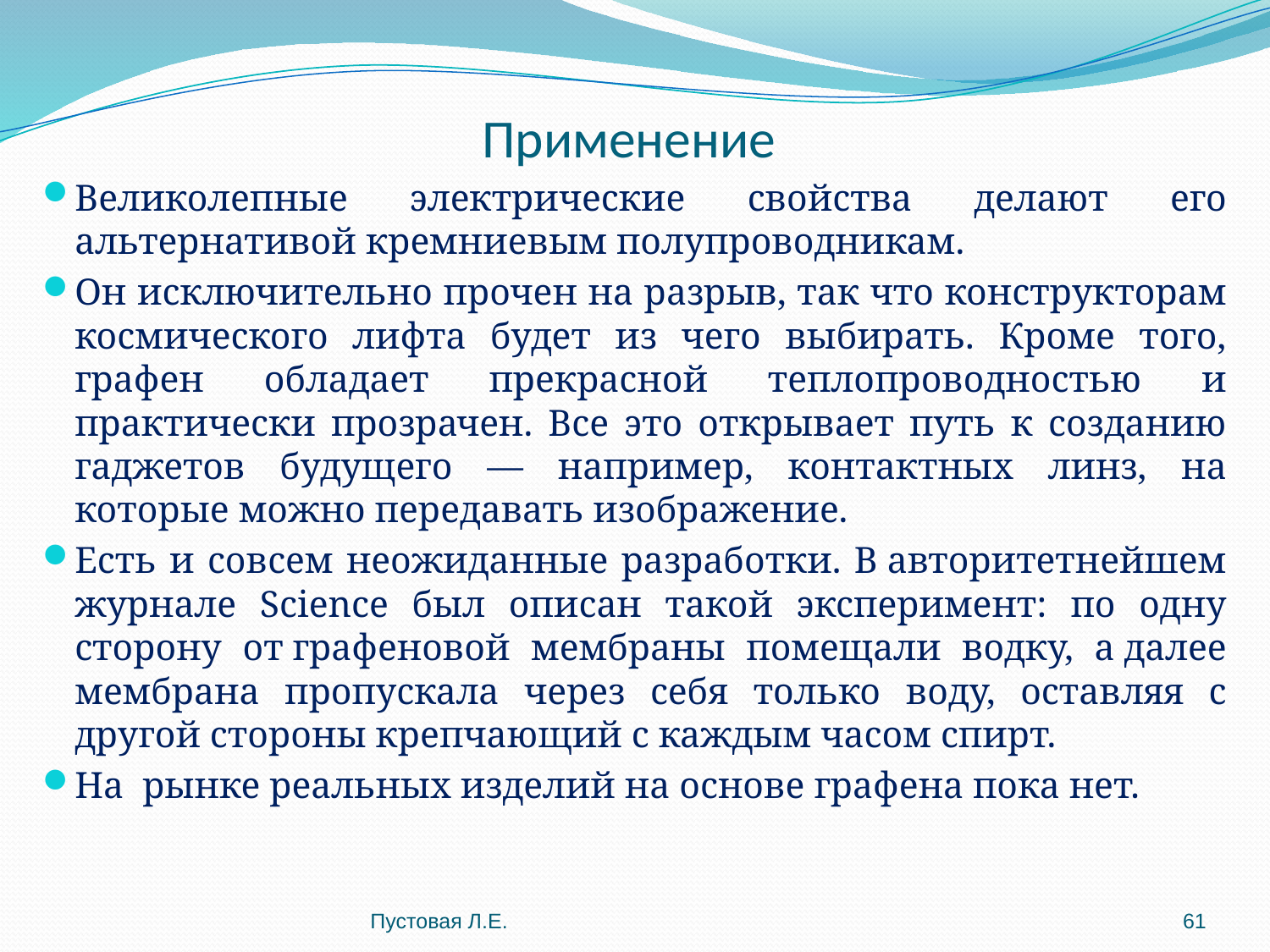

# Применение
Великолепные электрические свойства делают его альтернативой кремниевым полупроводникам.
Он исключительно прочен на разрыв, так что конструкторам космического лифта будет из чего выбирать. Кроме того, графен обладает прекрасной теплопроводностью и практически прозрачен. Все это открывает путь к созданию гаджетов будущего — например, контактных линз, на которые можно передавать изображение.
Есть и совсем неожиданные разработки. В авторитетнейшем журнале Science был описан такой эксперимент: по одну сторону от графеновой мембраны помещали водку, а далее мембрана пропускала через себя только воду, оставляя с другой стороны крепчающий с каждым часом спирт.
На  рынке реальных изделий на основе графена пока нет.

Пустовая Л.Е.
61